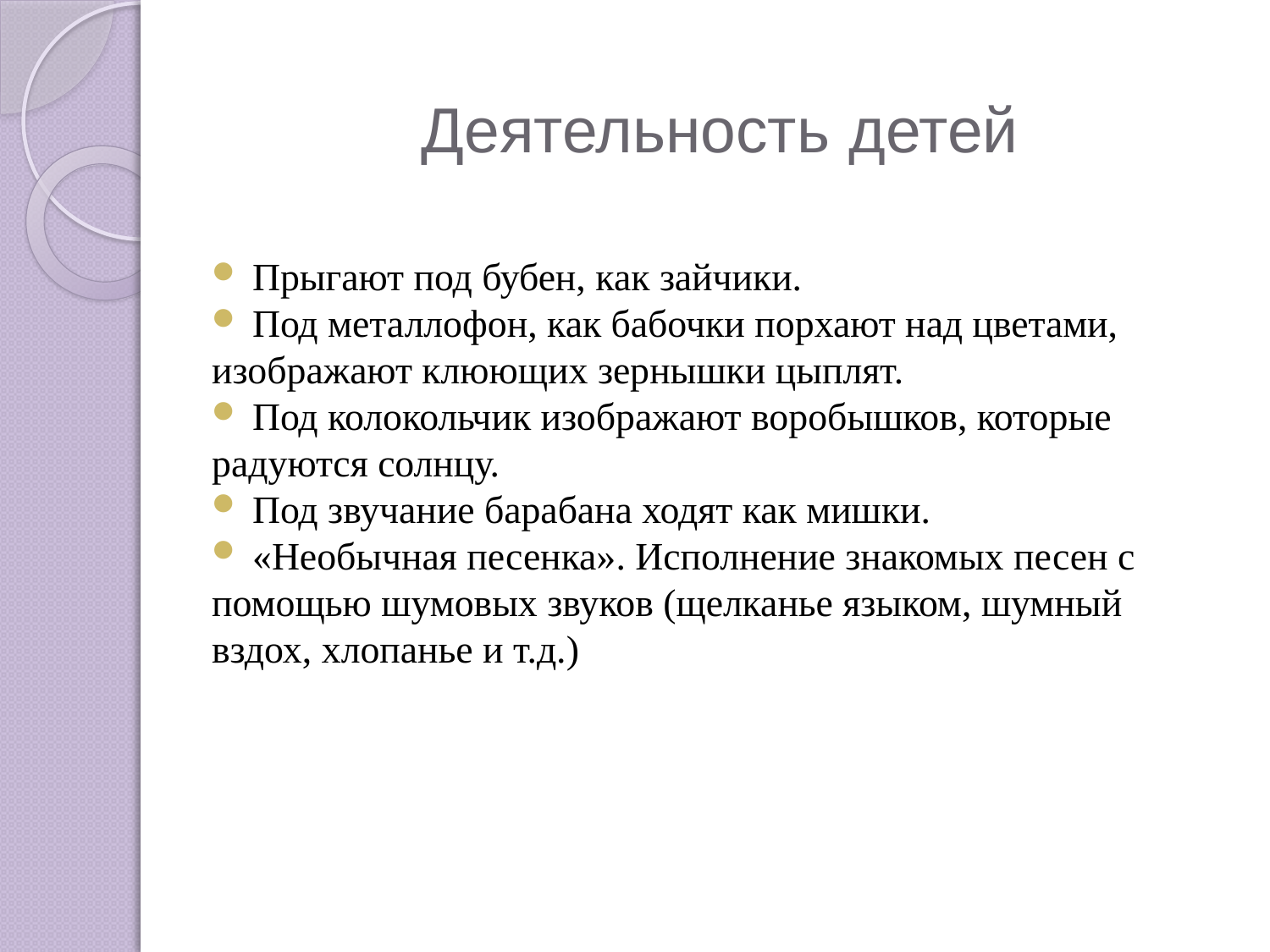

# Деятельность детей
 Прыгают под бубен, как зайчики.
 Под металлофон, как бабочки порхают над цветами, изображают клюющих зернышки цыплят.
 Под колокольчик изображают воробышков, которые радуются солнцу.
 Под звучание барабана ходят как мишки.
 «Необычная песенка». Исполнение знакомых песен с помощью шумовых звуков (щелканье языком, шумный вздох, хлопанье и т.д.)